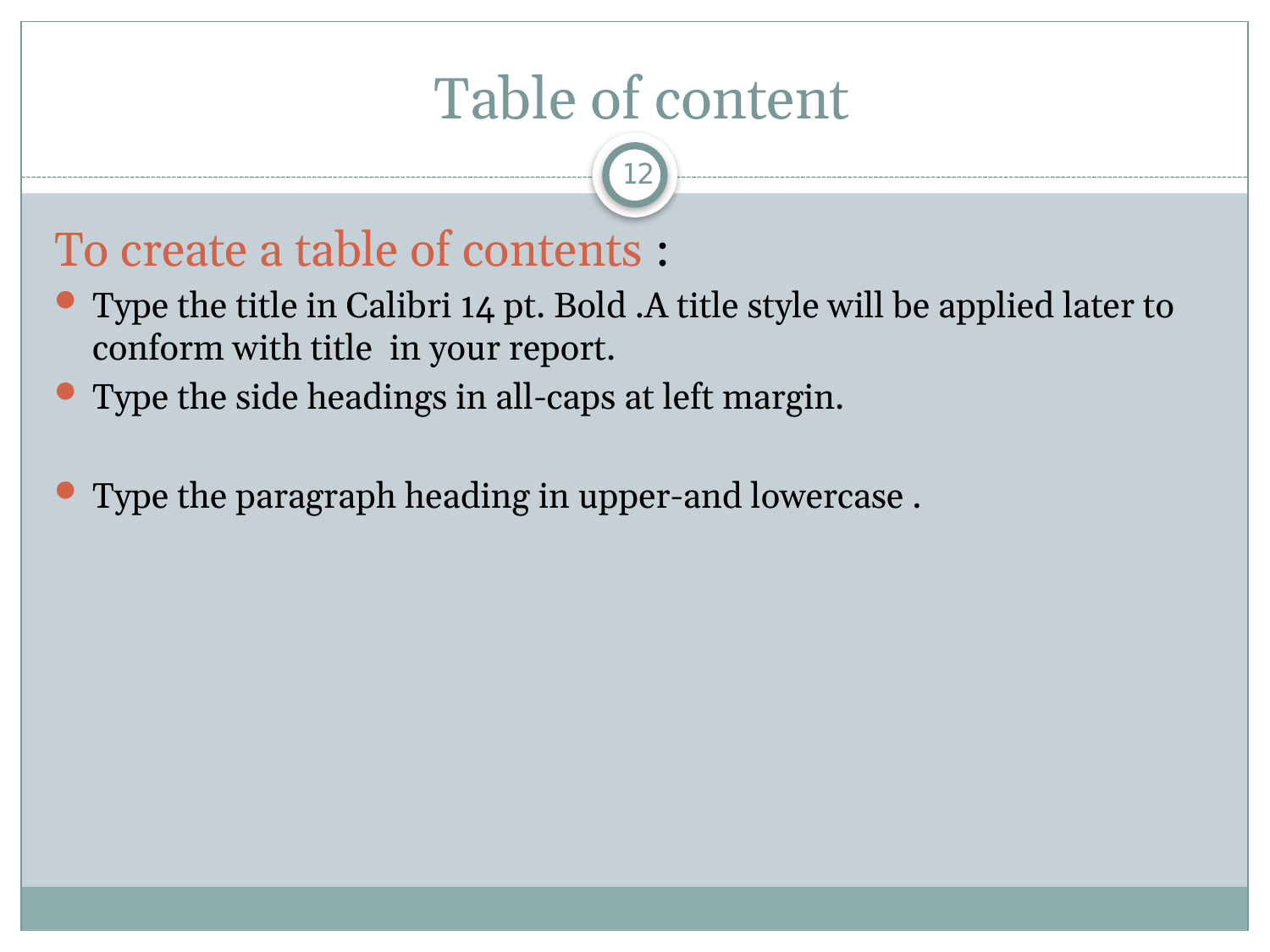

# Table of content
12
To create a table of contents :
Type the title in Calibri 14 pt. Bold .A title style will be applied later to conform with title  in your report.
Type the side headings in all-caps at left margin.

Type the paragraph heading in upper-and lowercase .